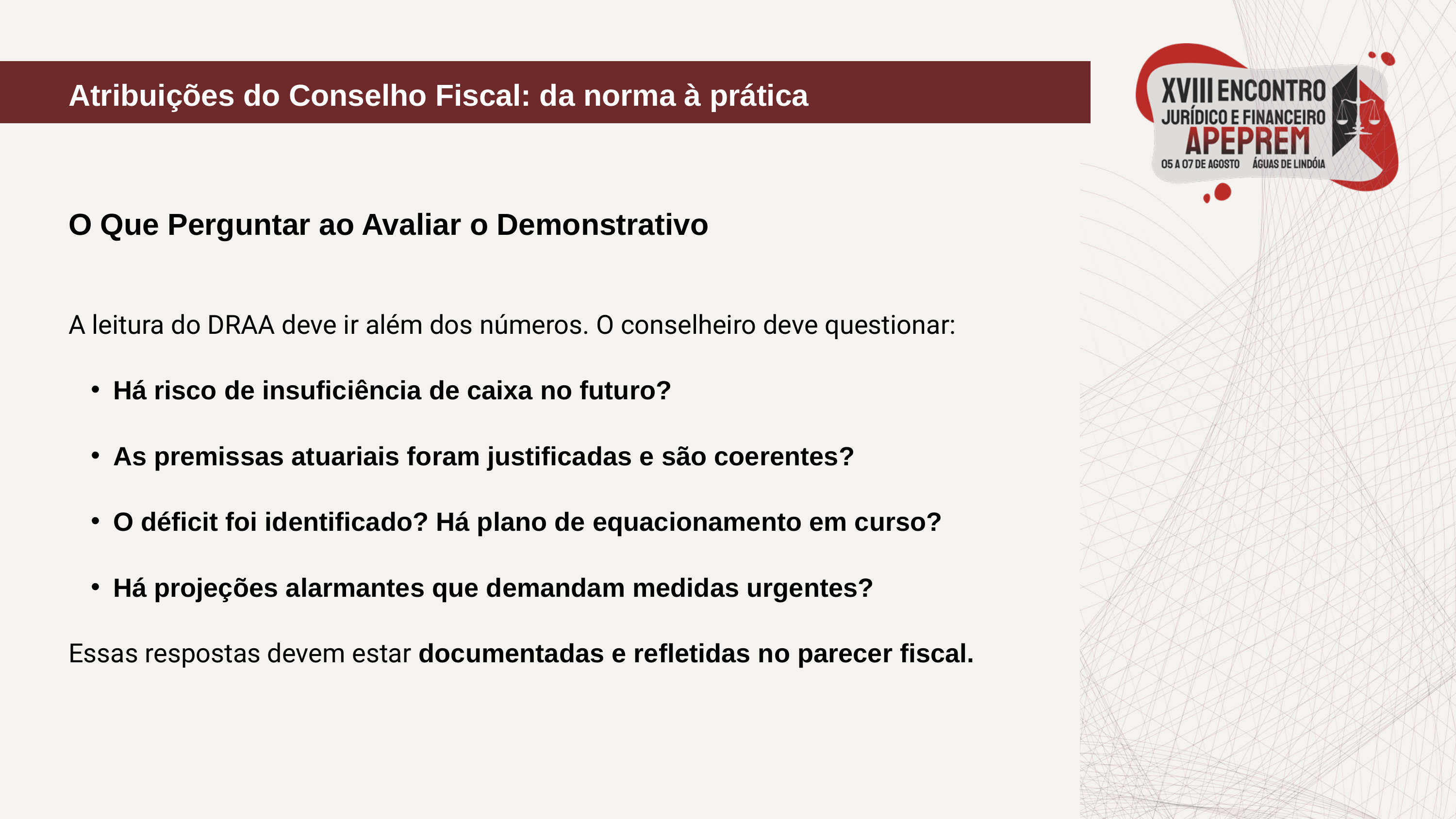

Atribuições do Conselho Fiscal: da norma à prática
O Que Perguntar ao Avaliar o Demonstrativo
A leitura do DRAA deve ir além dos números. O conselheiro deve questionar:
Há risco de insuficiência de caixa no futuro?
As premissas atuariais foram justificadas e são coerentes?
O déficit foi identificado? Há plano de equacionamento em curso?
Há projeções alarmantes que demandam medidas urgentes?
Essas respostas devem estar documentadas e refletidas no parecer fiscal.